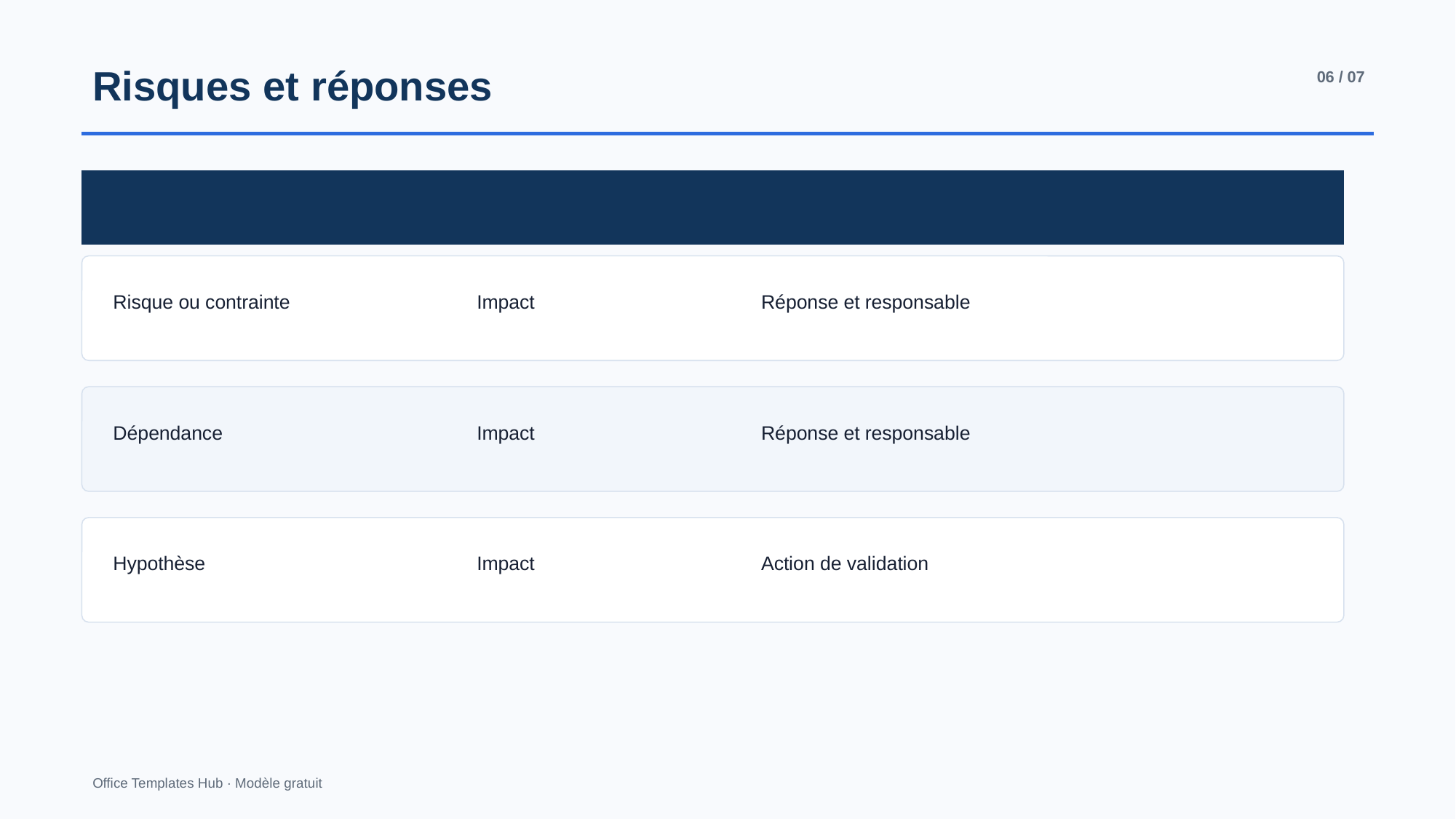

Risques et réponses
06 / 07

Risk / issue
Impact
Response

Risque ou contrainte
Impact
Réponse et responsable

Dépendance
Impact
Réponse et responsable

Hypothèse
Impact
Action de validation
Office Templates Hub · Modèle gratuit